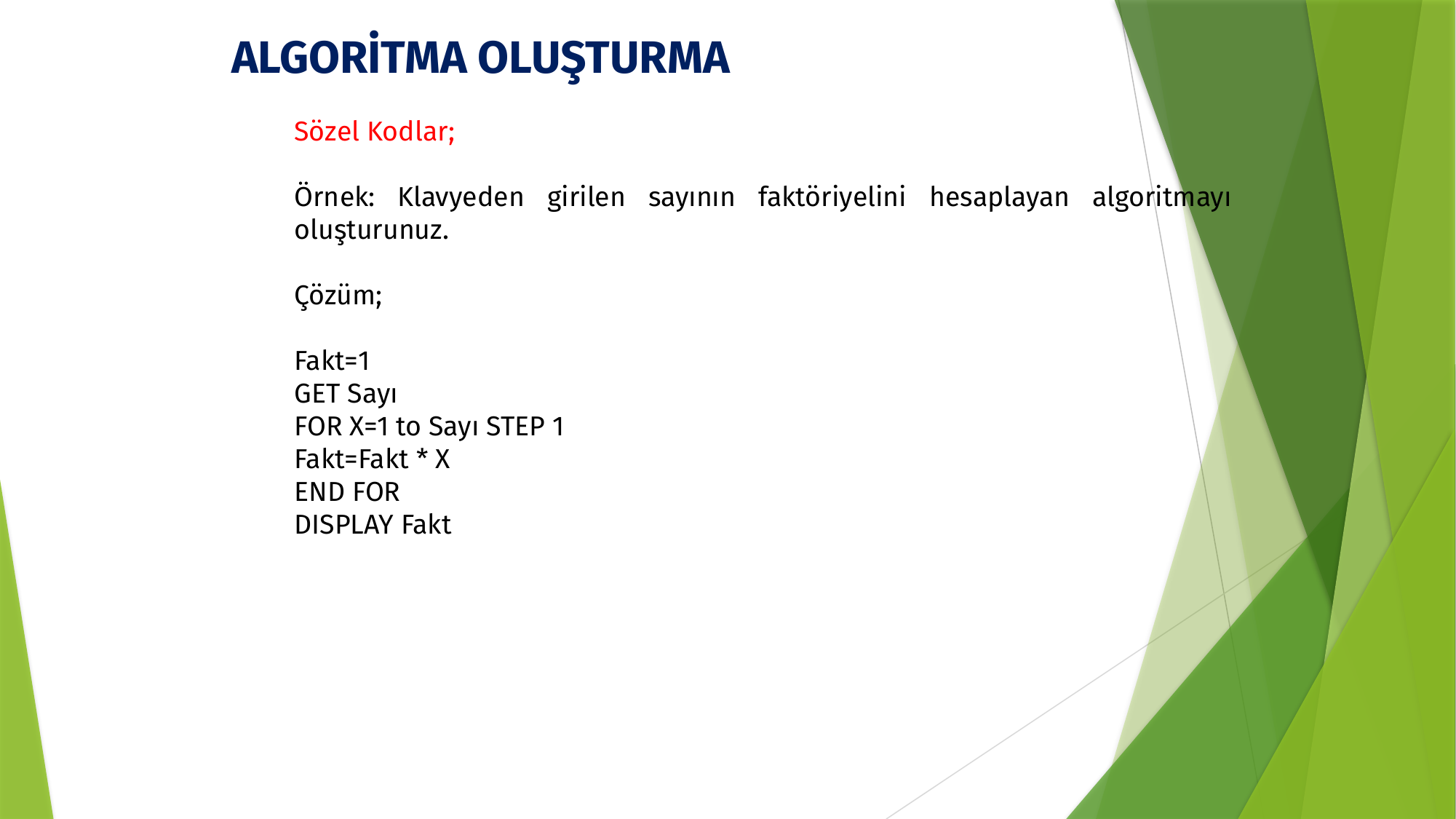

ALGORİTMA OLUŞTURMA
Sözel Kodlar;

Örnek: Klavyeden girilen sayının faktöriyelini hesaplayan algoritmayı oluşturunuz.

Çözüm;

Fakt=1
GET Sayı
FOR X=1 to Sayı STEP 1
Fakt=Fakt * X
END FOR
DISPLAY Fakt